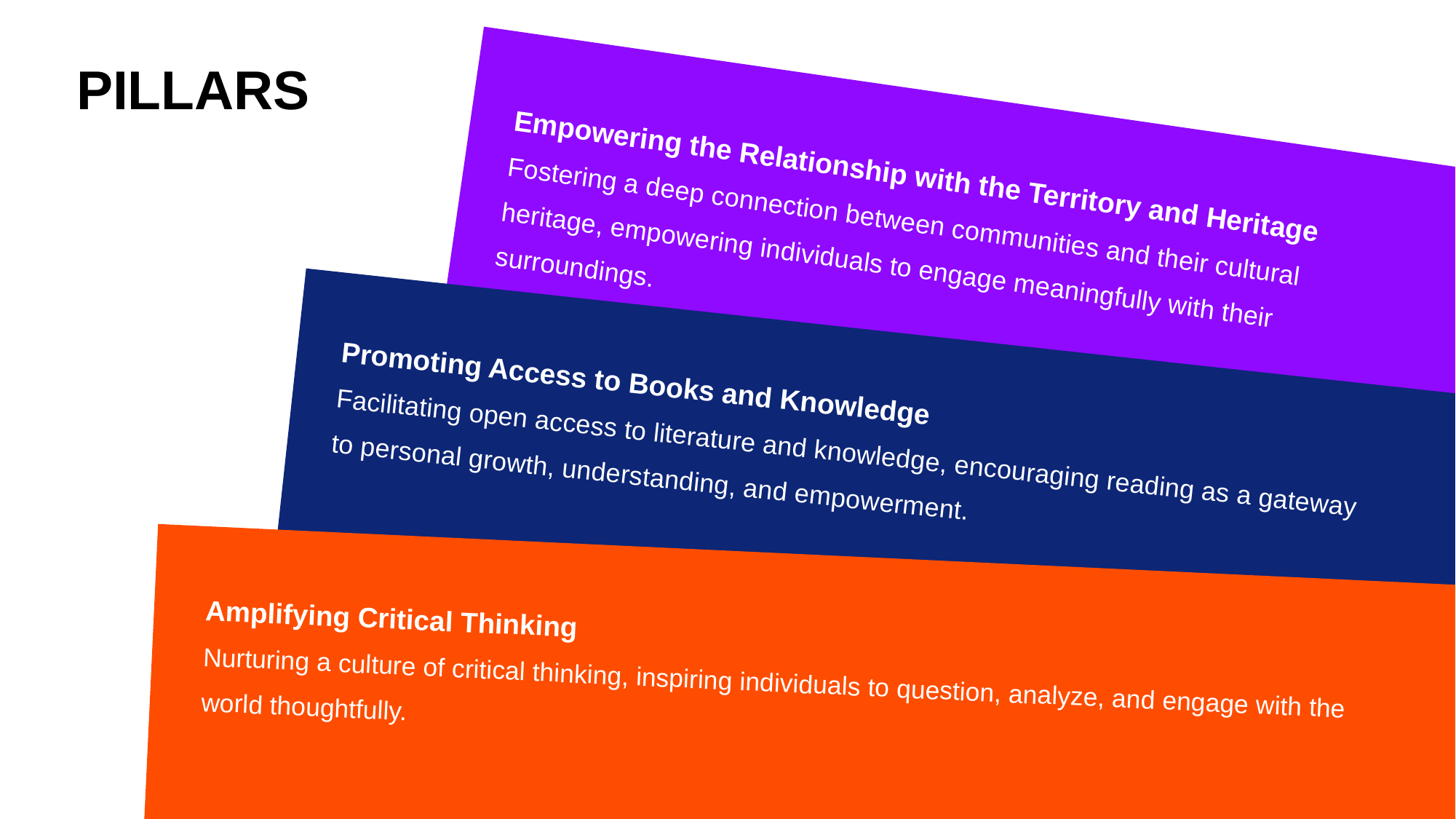

PILLARS

Empowering the Relationship with the Territory and Heritage
Fostering a deep connection between communities and their cultural heritage, empowering individuals to engage meaningfully with their surroundings.

Promoting Access to Books and Knowledge
Facilitating open access to literature and knowledge, encouraging reading as a gateway to personal growth, understanding, and empowerment.

Amplifying Critical Thinking
Nurturing a culture of critical thinking, inspiring individuals to question, analyze, and engage with the world thoughtfully.